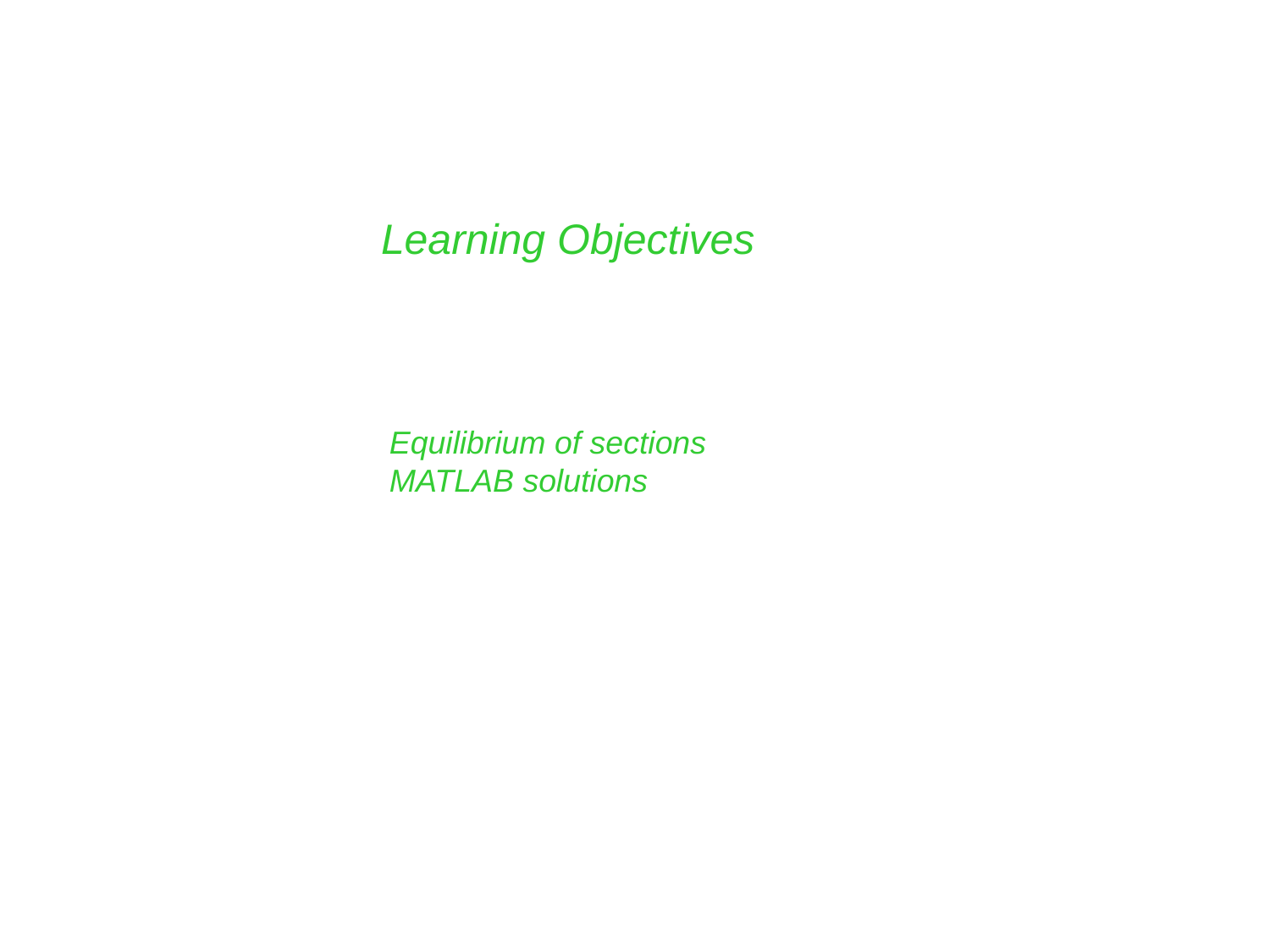

Learning Objectives
Equilibrium of sections
MATLAB solutions